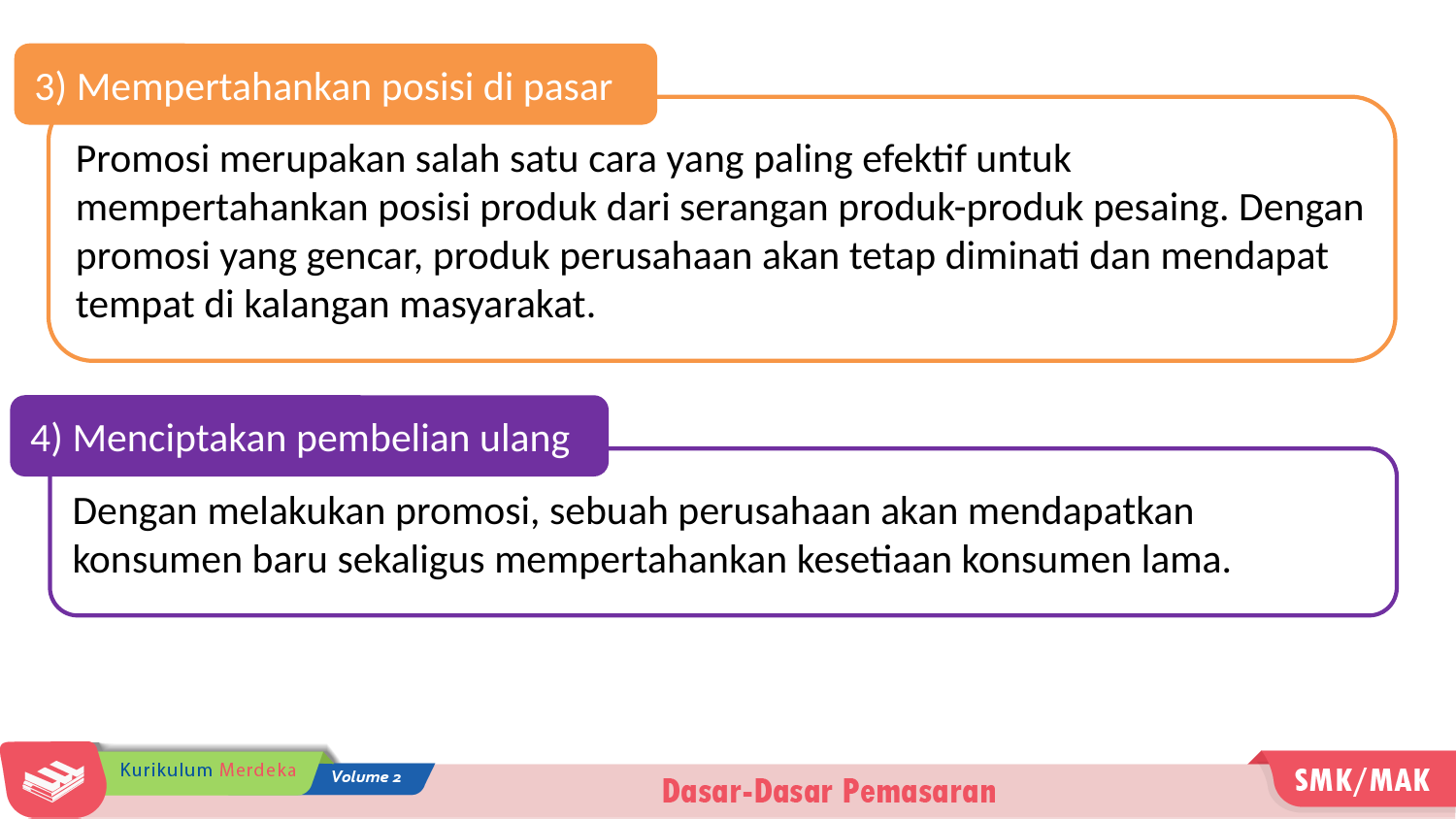

3) Mempertahankan posisi di pasar
Promosi merupakan salah satu cara yang paling efektif untuk mempertahankan posisi produk dari serangan produk-produk pesaing. Dengan promosi yang gencar, produk perusahaan akan tetap diminati dan mendapat tempat di kalangan masyarakat.
4) Menciptakan pembelian ulang
Dengan melakukan promosi, sebuah perusahaan akan mendapatkan konsumen baru sekaligus mempertahankan kesetiaan konsumen lama.